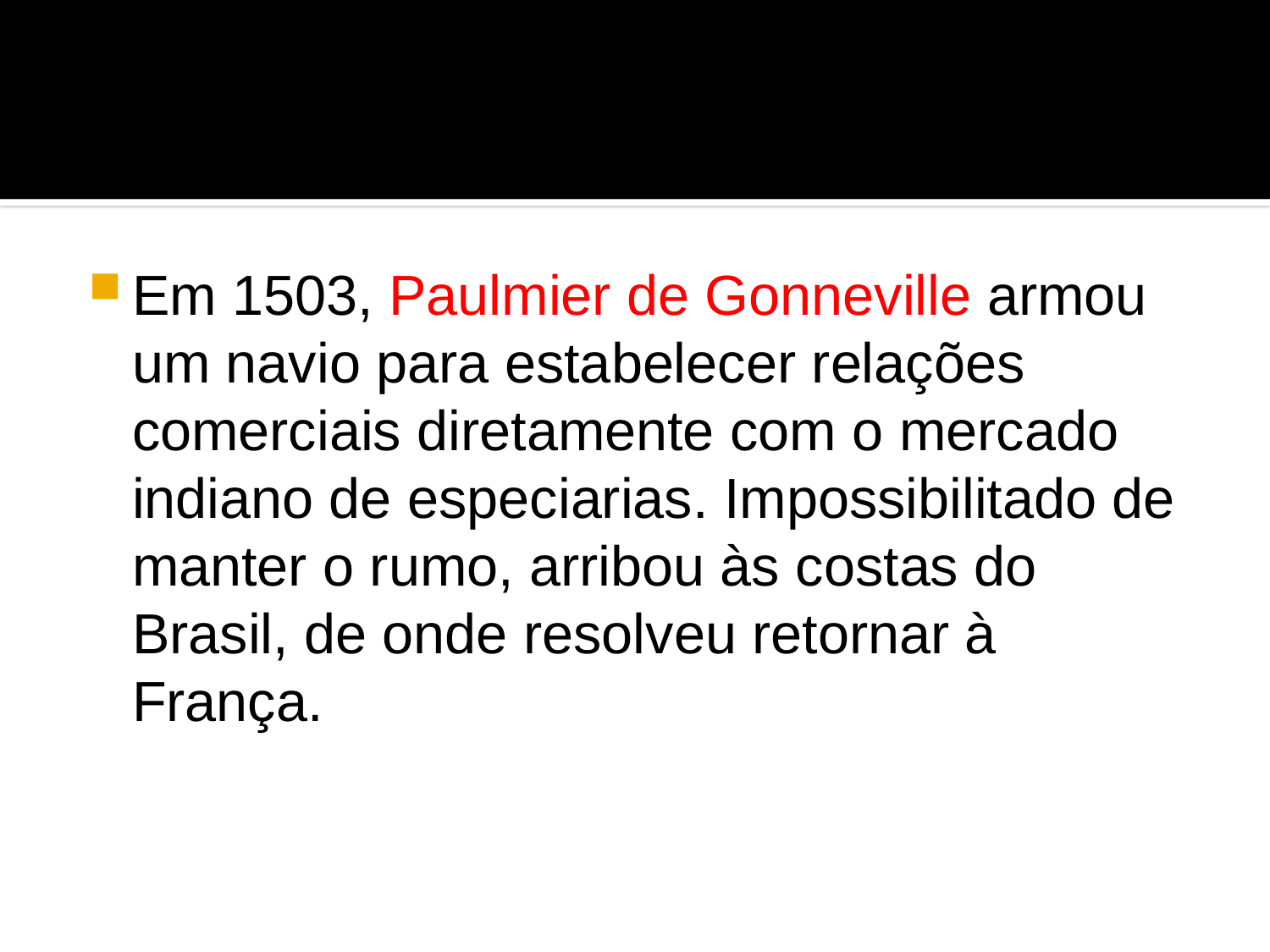

#
Em 1503, Paulmier de Gonneville armou um navio para estabelecer relações comerciais diretamente com o mercado indiano de especiarias. Impossibilitado de manter o rumo, arribou às costas do Brasil, de onde resolveu retornar à França.